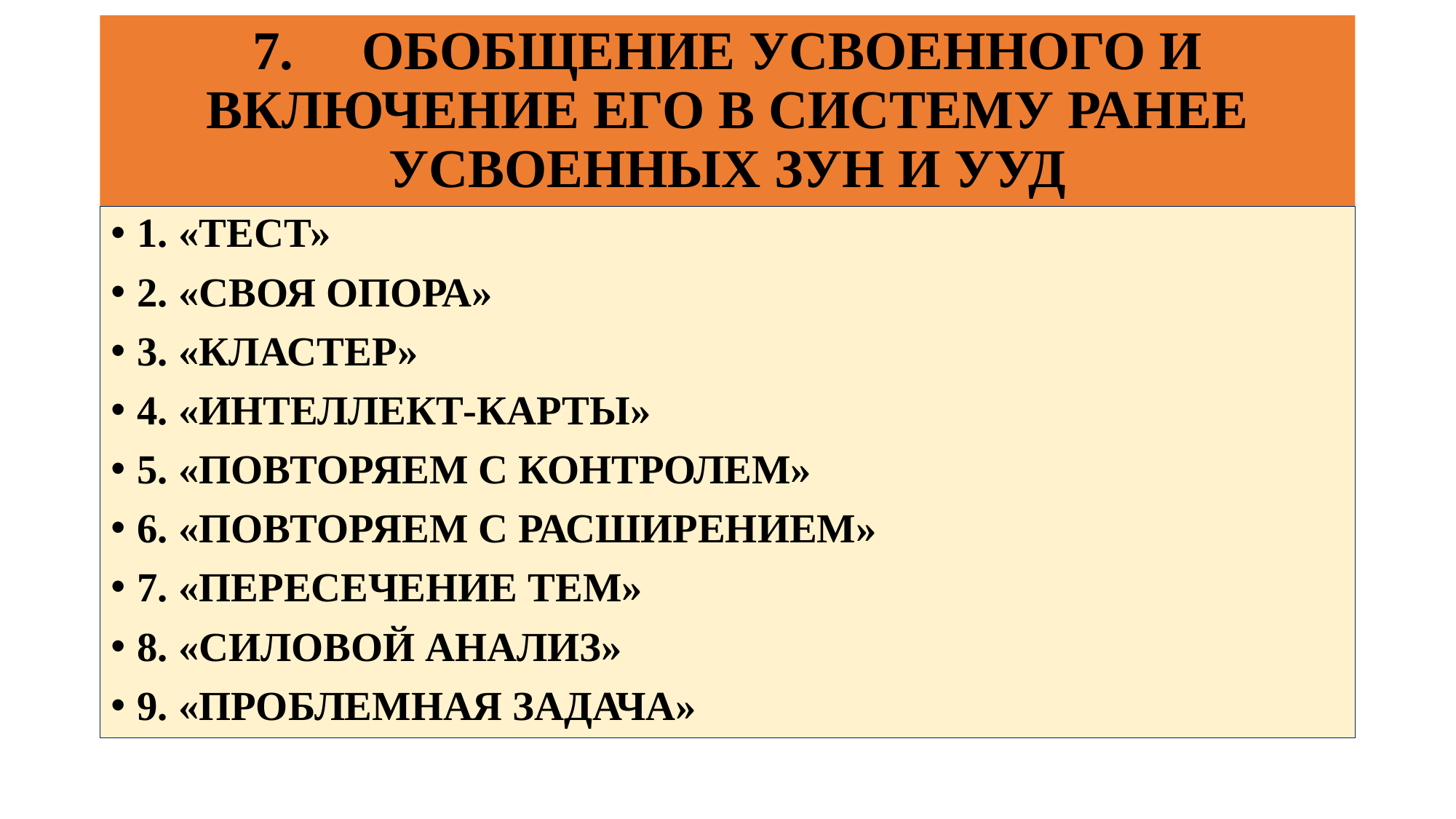

# 7.	ОБОБЩЕНИЕ УСВОЕННОГО И ВКЛЮЧЕНИЕ ЕГО В СИСТЕМУ РАНЕЕ УСВОЕННЫХ ЗУН И УУД
1. «ТЕСТ»
2. «СВОЯ ОПОРА»
3. «КЛАСТЕР»
4. «ИНТЕЛЛЕКТ-КАРТЫ»
5. «ПОВТОРЯЕМ С КОНТРОЛЕМ»
6. «ПОВТОРЯЕМ С РАСШИРЕНИЕМ»
7. «ПЕРЕСЕЧЕНИЕ ТЕМ»
8. «СИЛОВОЙ АНАЛИЗ»
9. «ПРОБЛЕМНАЯ ЗАДАЧА»